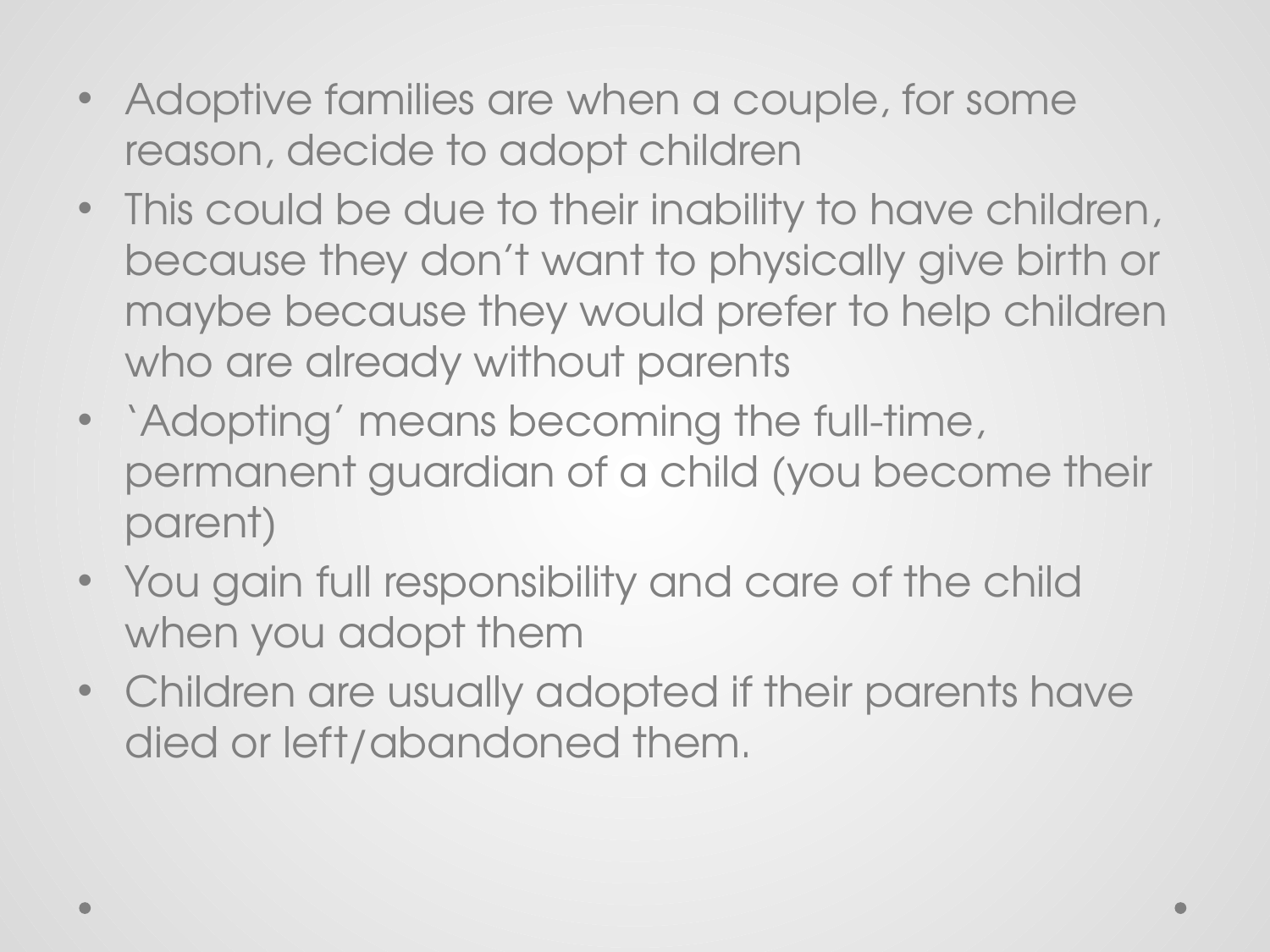

Adoptive families are when a couple, for some reason, decide to adopt children
This could be due to their inability to have children, because they don’t want to physically give birth or maybe because they would prefer to help children who are already without parents
‘Adopting’ means becoming the full-time, permanent guardian of a child (you become their parent)
You gain full responsibility and care of the child when you adopt them
Children are usually adopted if their parents have died or left/abandoned them.